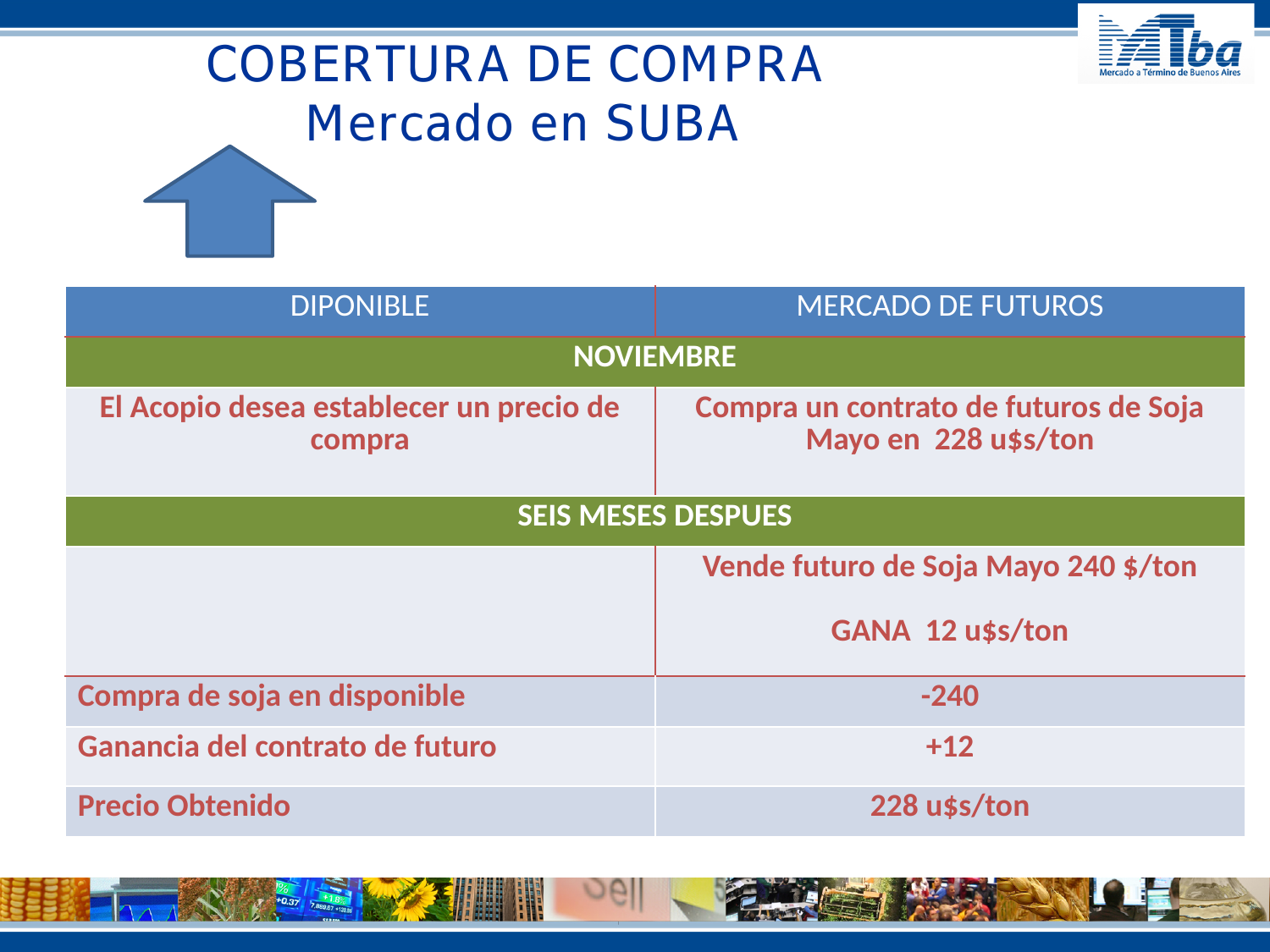

COBERTURA DE COMPRA
Mercado en SUBA

| DIPONIBLE | MERCADO DE FUTUROS |
| --- | --- |
| NOVIEMBRE |  |
| El Acopio desea establecer un precio de compra | Compra un contrato de futuros de Soja Mayo en 228 u$s/ton |
| SEIS MESES DESPUES |  |
|  | Vende futuro de Soja Mayo 240 $/ton GANA 12 u$s/ton |
| Compra de soja en disponible | -240 |
| Ganancia del contrato de futuro | +12 |
| Precio Obtenido | 228 u$s/ton |